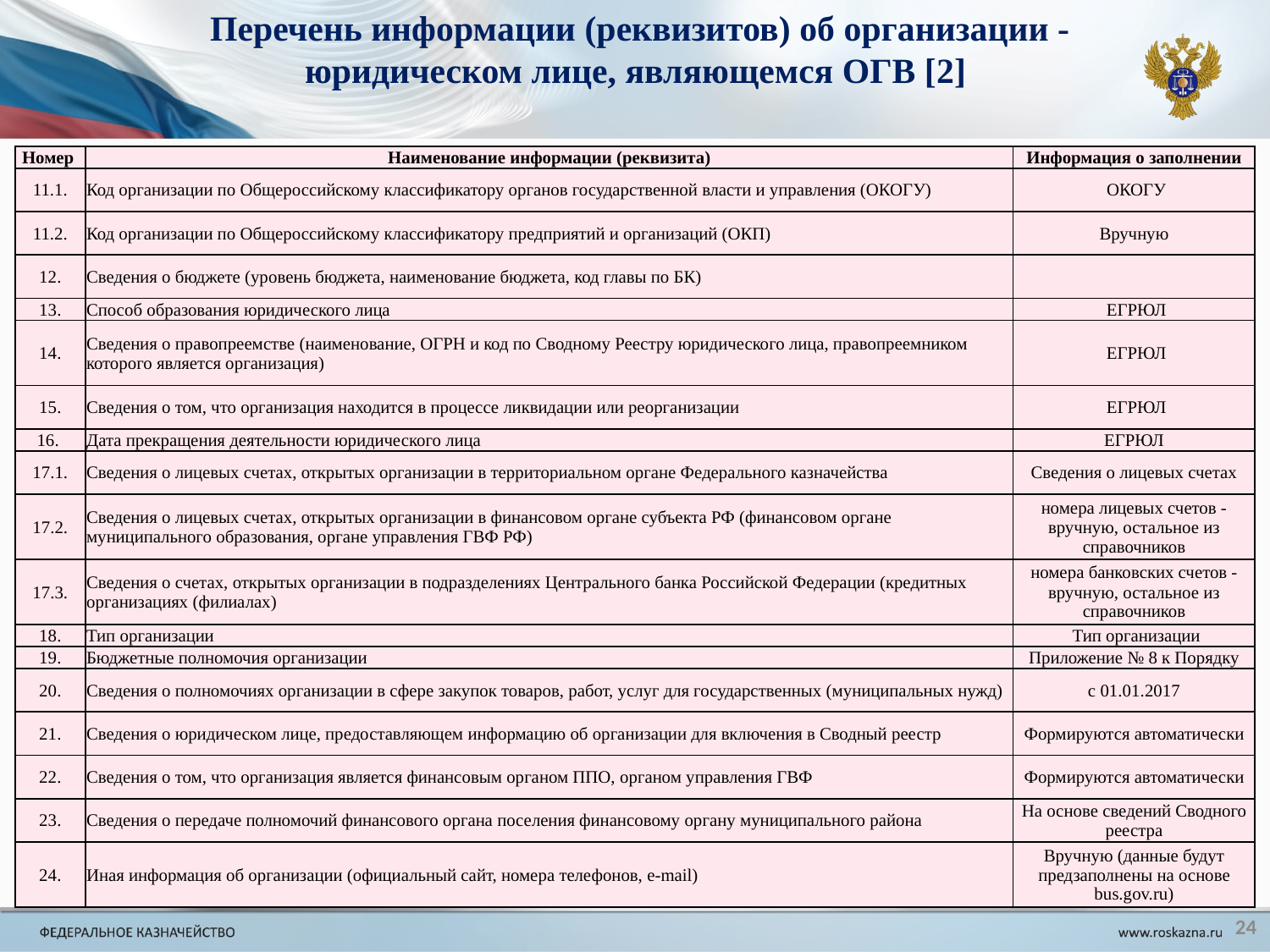

Перечень информации (реквизитов) об организации - юридическом лице, являющемся ОГВ [2]
| Номер | Наименование информации (реквизита) | Информация о заполнении |
| --- | --- | --- |
| 11.1. | Код организации по Общероссийскому классификатору органов государственной власти и управления (ОКОГУ) | ОКОГУ |
| 11.2. | Код организации по Общероссийскому классификатору предприятий и организаций (ОКП) | Вручную |
| 12. | Сведения о бюджете (уровень бюджета, наименование бюджета, код главы по БК) |  |
| 13. | Способ образования юридического лица | ЕГРЮЛ |
| 14. | Сведения о правопреемстве (наименование, ОГРН и код по Сводному Реестру юридического лица, правопреемником которого является организация) | ЕГРЮЛ |
| 15. | Сведения о том, что организация находится в процессе ликвидации или реорганизации | ЕГРЮЛ |
| 16. | Дата прекращения деятельности юридического лица | ЕГРЮЛ |
| 17.1. | Сведения о лицевых счетах, открытых организации в территориальном органе Федерального казначейства | Сведения о лицевых счетах |
| 17.2. | Сведения о лицевых счетах, открытых организации в финансовом органе субъекта РФ (финансовом органе муниципального образования, органе управления ГВФ РФ) | номера лицевых счетов - вручную, остальное из справочников |
| 17.3. | Сведения о счетах, открытых организации в подразделениях Центрального банка Российской Федерации (кредитных организациях (филиалах) | номера банковских счетов - вручную, остальное из справочников |
| 18. | Тип организации | Тип организации |
| 19. | Бюджетные полномочия организации | Приложение № 8 к Порядку |
| 20. | Сведения о полномочиях организации в сфере закупок товаров, работ, услуг для государственных (муниципальных нужд) | с 01.01.2017 |
| 21. | Сведения о юридическом лице, предоставляющем информацию об организации для включения в Сводный реестр | Формируются автоматически |
| 22. | Сведения о том, что организация является финансовым органом ППО, органом управления ГВФ | Формируются автоматически |
| 23. | Сведения о передаче полномочий финансового органа поселения финансовому органу муниципального района | На основе сведений Сводного реестра |
| 24. | Иная информация об организации (официальный сайт, номера телефонов, e-mail) | Вручную (данные будут предзаполнены на основе bus.gov.ru) |

24